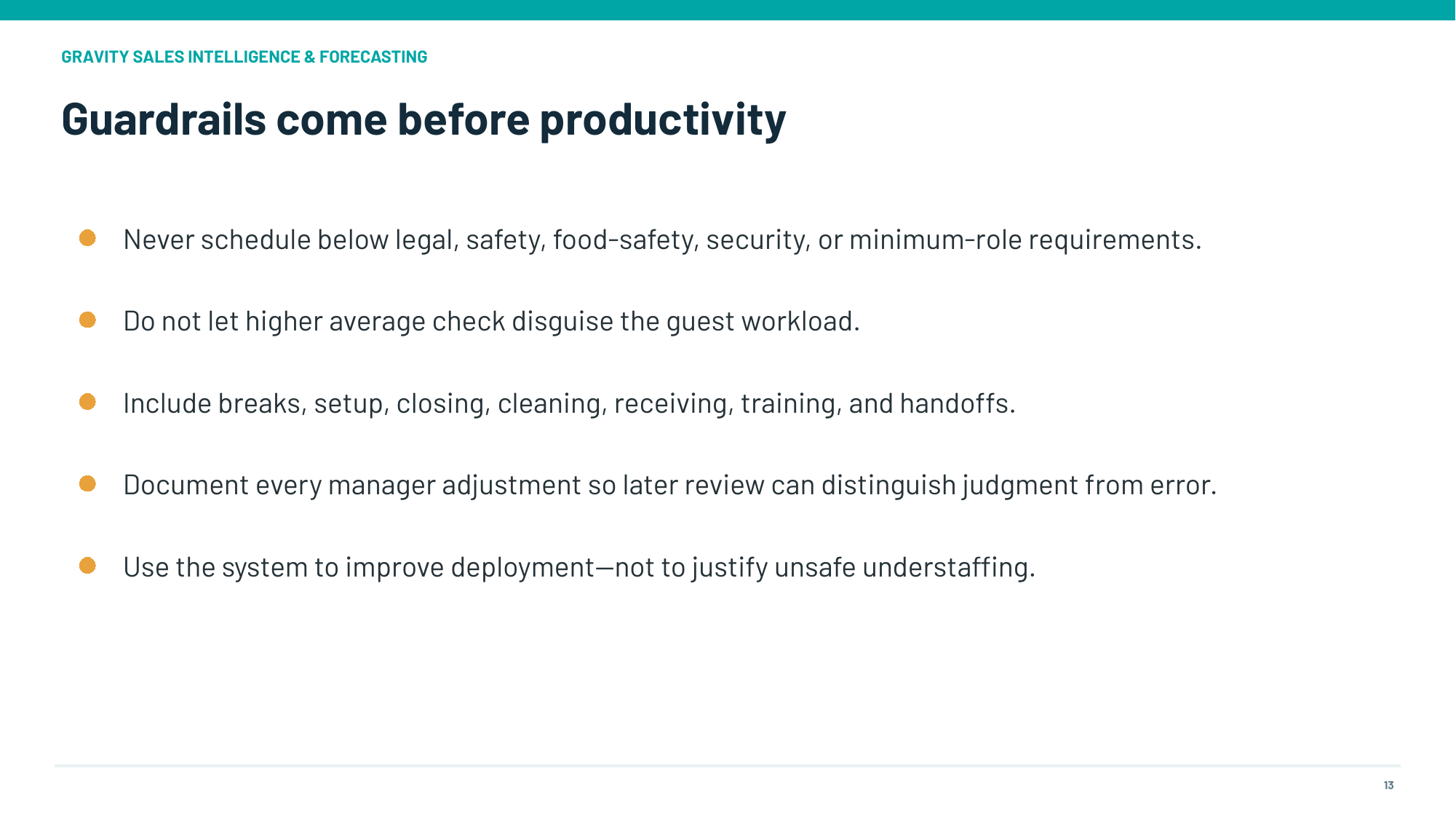

GRAVITY SALES INTELLIGENCE & FORECASTING
Guardrails come before productivity
Never schedule below legal, safety, food-safety, security, or minimum-role requirements.

Do not let higher average check disguise the guest workload.

Include breaks, setup, closing, cleaning, receiving, training, and handoffs.

Document every manager adjustment so later review can distinguish judgment from error.

Use the system to improve deployment—not to justify unsafe understaffing.

13